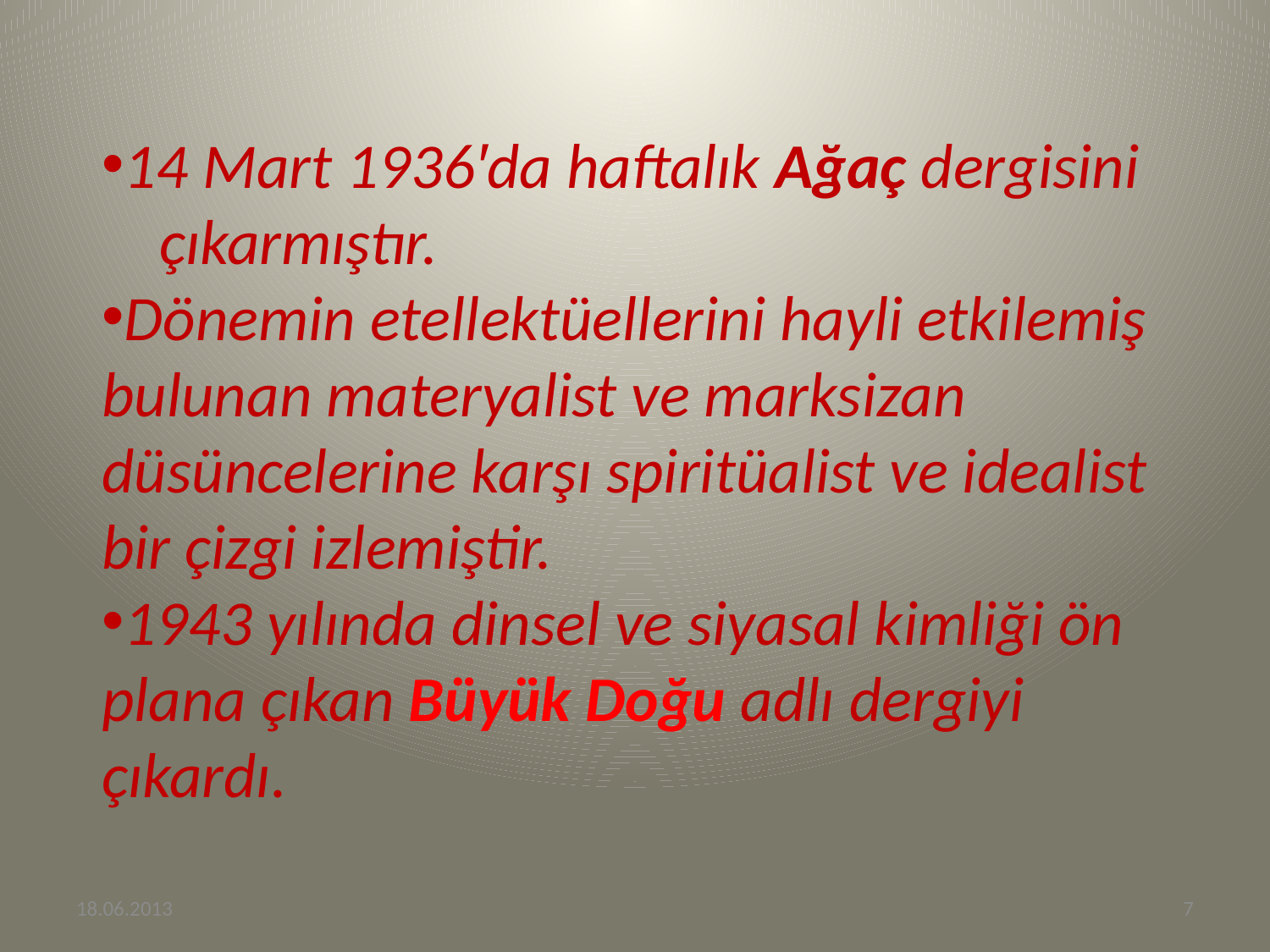

14 Mart 1936′da haftalık Ağaç dergisini       çıkarmıştır.
Dönemin etellektüellerini hayli etkilemiş bulunan materyalist ve marksizan düsüncelerine karşı spiritüalist ve idealist bir çizgi izlemiştir.
1943 yılında dinsel ve siyasal kimliği ön plana çıkan Büyük Doğu adlı dergiyi çıkardı.
18.06.2013
7